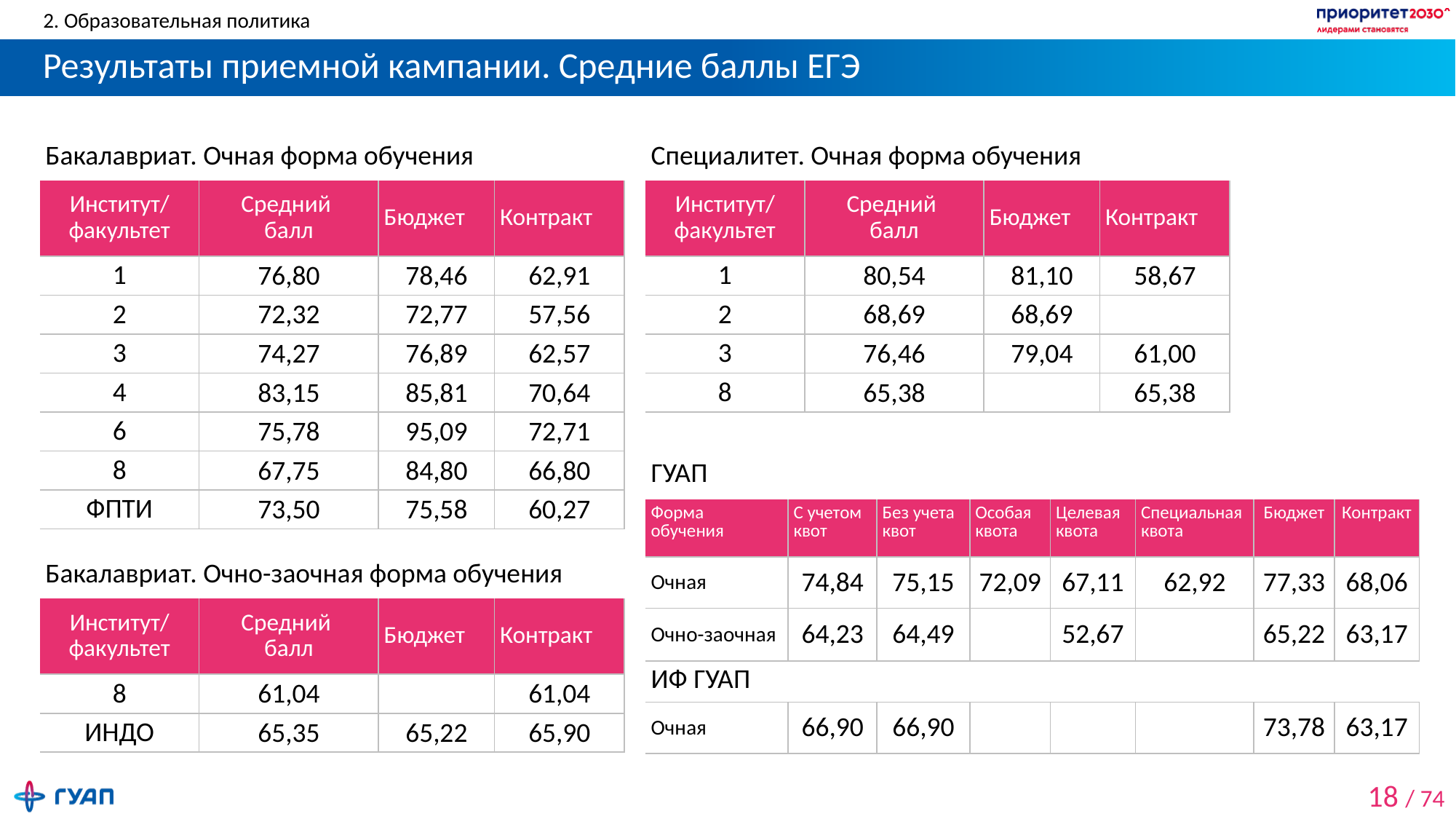

2. Образовательная политика
# Результаты приемной кампании. Средние баллы ЕГЭ
| Бакалавриат. Очная форма обучения |  |  |  |
| --- | --- | --- | --- |
| Институт/ факультет | Средний балл | Бюджет | Контракт |
| 1 | 76,80 | 78,46 | 62,91 |
| 2 | 72,32 | 72,77 | 57,56 |
| 3 | 74,27 | 76,89 | 62,57 |
| 4 | 83,15 | 85,81 | 70,64 |
| 6 | 75,78 | 95,09 | 72,71 |
| 8 | 67,75 | 84,80 | 66,80 |
| ФПТИ | 73,50 | 75,58 | 60,27 |
| Специалитет. Очная форма обучения |  |  |  |
| --- | --- | --- | --- |
| Институт/ факультет | Средний балл | Бюджет | Контракт |
| 1 | 80,54 | 81,10 | 58,67 |
| 2 | 68,69 | 68,69 |  |
| 3 | 76,46 | 79,04 | 61,00 |
| 8 | 65,38 |  | 65,38 |
| ГУАП |  |  |  |  |  |  |  |
| --- | --- | --- | --- | --- | --- | --- | --- |
| Форма обучения | С учетом квот | Без учета квот | Особая квота | Целевая квота | Специальная квота | Бюджет | Контракт |
| Очная | 74,84 | 75,15 | 72,09 | 67,11 | 62,92 | 77,33 | 68,06 |
| Очно-заочная | 64,23 | 64,49 |  | 52,67 |  | 65,22 | 63,17 |
| ИФ ГУАП |  |  |  |  |  |  |  |
| Очная | 66,90 | 66,90 |  |  |  | 73,78 | 63,17 |
| Бакалавриат. Очно-заочная форма обучения |  |  |  |
| --- | --- | --- | --- |
| Институт/ факультет | Средний балл | Бюджет | Контракт |
| 8 | 61,04 |  | 61,04 |
| ИНДО | 65,35 | 65,22 | 65,90 |